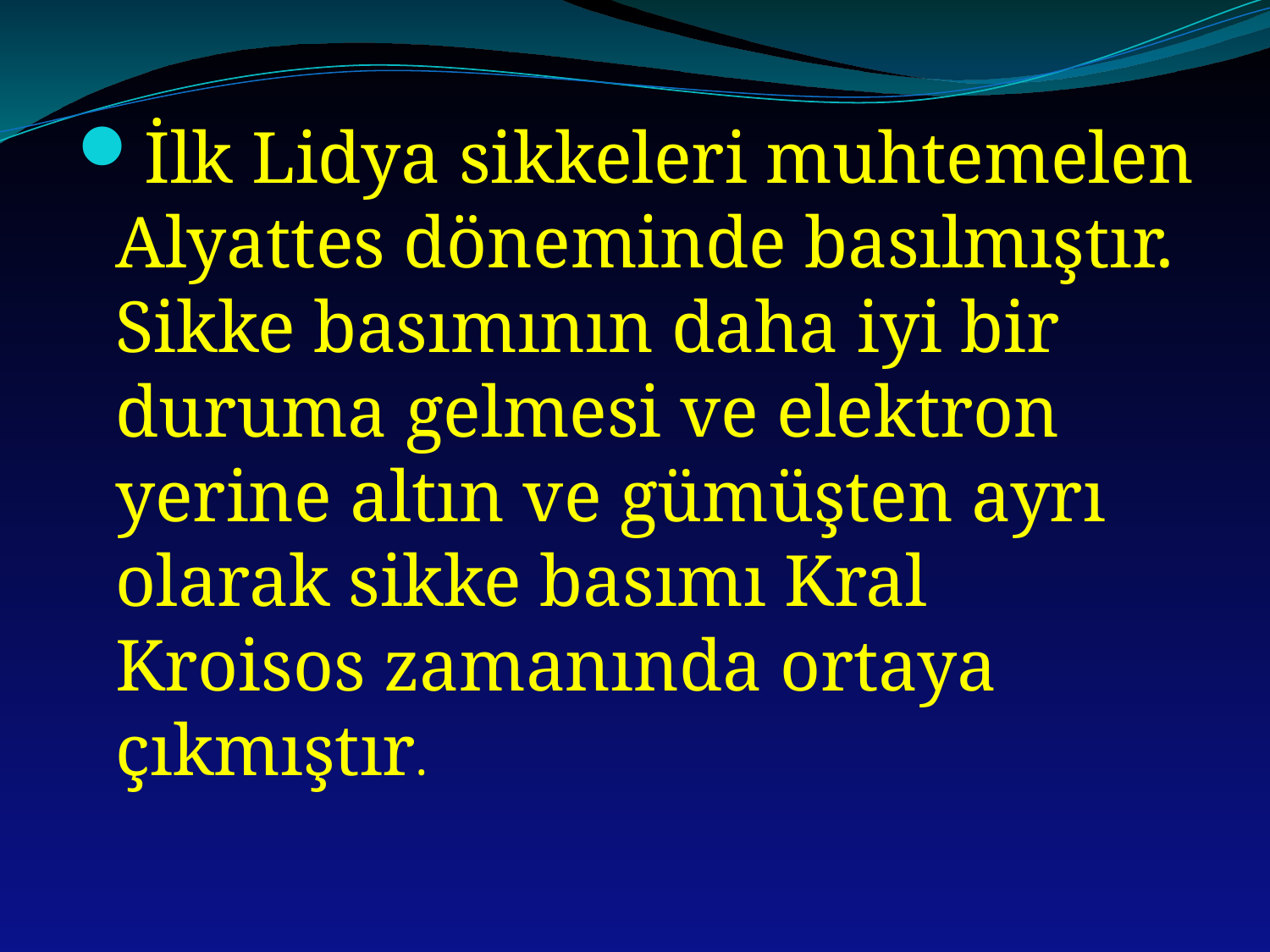

İlk Lidya sikkeleri muhtemelen Alyattes döneminde basılmıştır. Sikke basımının daha iyi bir duruma gelmesi ve elektron yerine altın ve gümüşten ayrı olarak sikke basımı Kral Kroisos zamanında ortaya çıkmıştır.